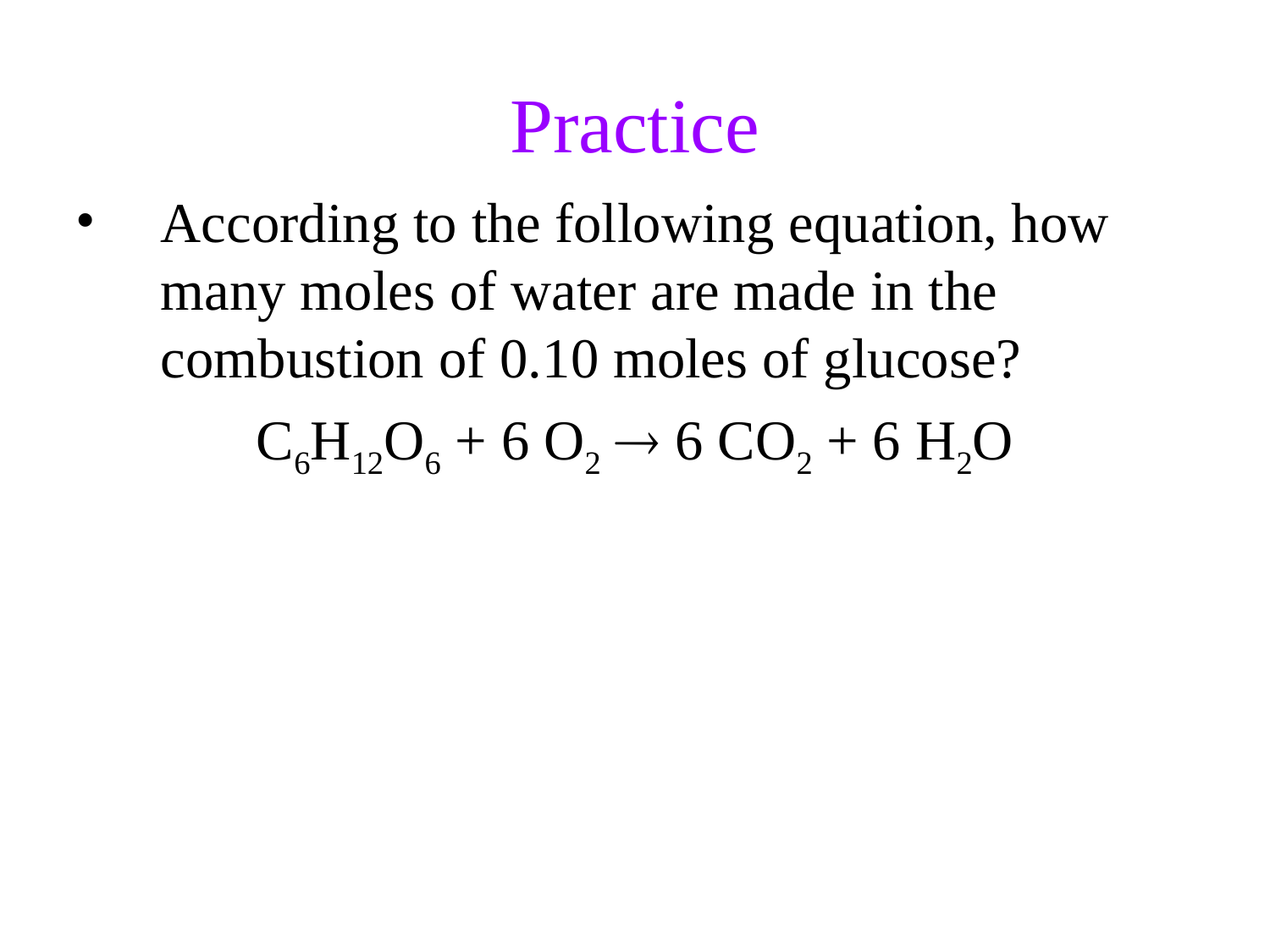

Practice
According to the following equation, how many moles of water are made in the combustion of 0.10 moles of glucose?
C6H12O6 + 6 O2 → 6 CO2 + 6 H2O